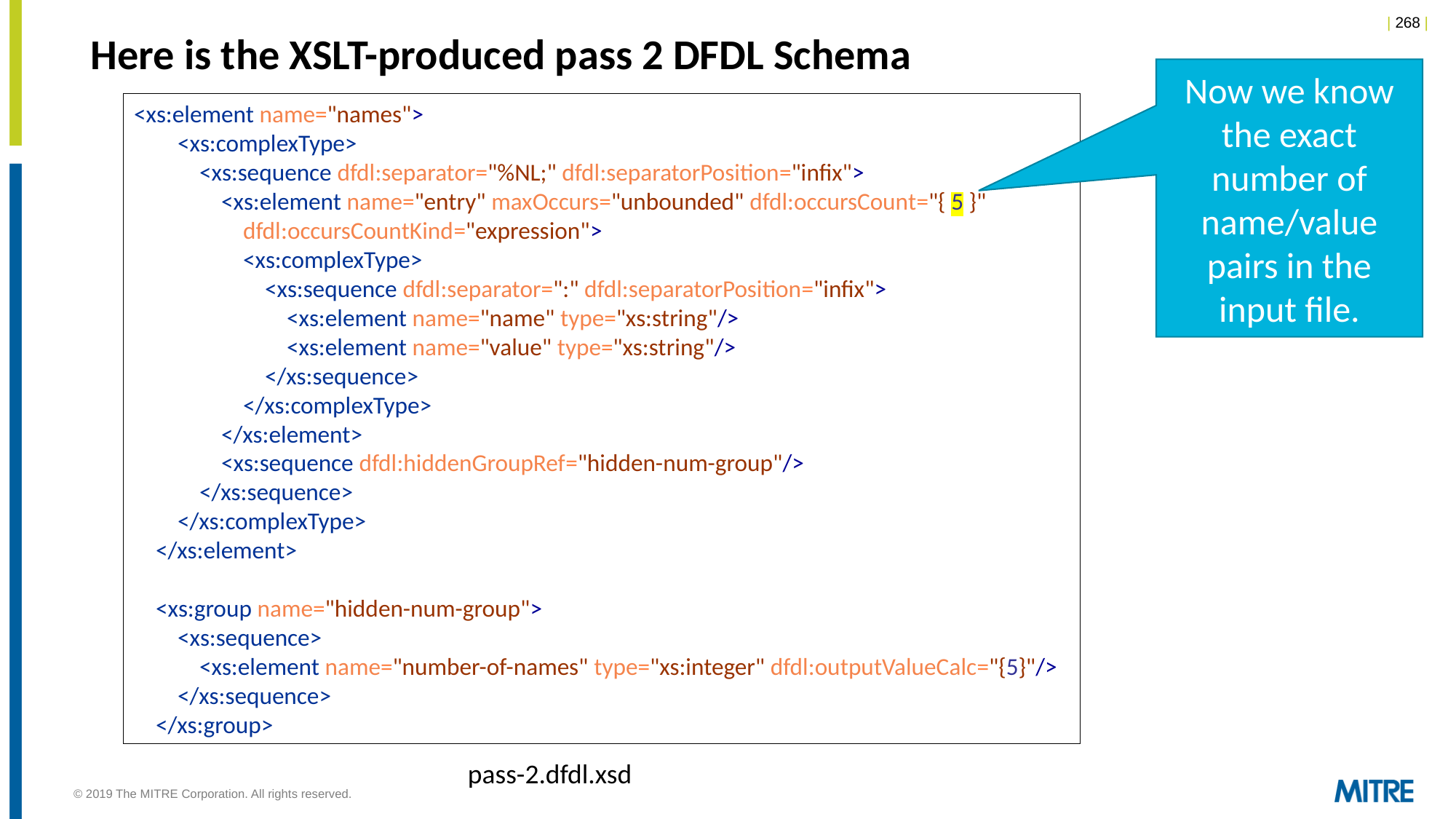

Here is the XSLT-produced pass 2 DFDL Schema
Now we know the exact number of name/value pairs in the input file.
<xs:element name="names">
        <xs:complexType>
            <xs:sequence dfdl:separator="%NL;" dfdl:separatorPosition="infix">
                <xs:element name="entry" maxOccurs="unbounded" dfdl:occursCount="{ 5 }"
                    dfdl:occursCountKind="expression">
                    <xs:complexType>
                        <xs:sequence dfdl:separator=":" dfdl:separatorPosition="infix">
                            <xs:element name="name" type="xs:string"/>
                            <xs:element name="value" type="xs:string"/>
                        </xs:sequence>
                    </xs:complexType>
                </xs:element>
                <xs:sequence dfdl:hiddenGroupRef="hidden-num-group"/>
            </xs:sequence>
        </xs:complexType>
    </xs:element>
    <xs:group name="hidden-num-group">
        <xs:sequence>
            <xs:element name="number-of-names" type="xs:integer" dfdl:outputValueCalc="{5}"/>
        </xs:sequence>
    </xs:group>
pass-2.dfdl.xsd
© 2019 The MITRE Corporation. All rights reserved.